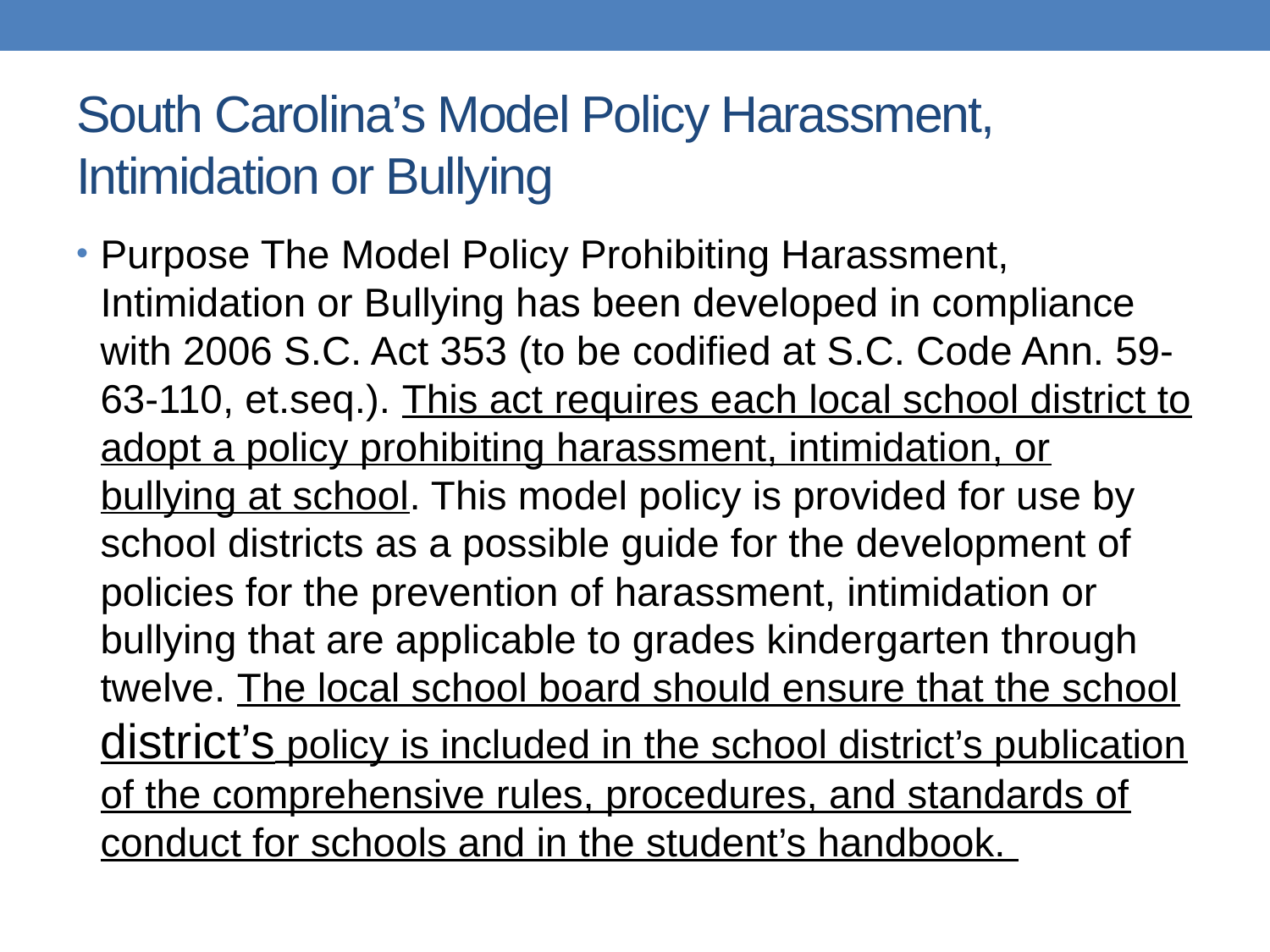

# South Carolina’s Model Policy Harassment, Intimidation or Bullying
Purpose The Model Policy Prohibiting Harassment, Intimidation or Bullying has been developed in compliance with 2006 S.C. Act 353 (to be codified at S.C. Code Ann. 59-63-110, et.seq.). This act requires each local school district to adopt a policy prohibiting harassment, intimidation, or bullying at school. This model policy is provided for use by school districts as a possible guide for the development of policies for the prevention of harassment, intimidation or bullying that are applicable to grades kindergarten through twelve. The local school board should ensure that the school district’s policy is included in the school district’s publication of the comprehensive rules, procedures, and standards of conduct for schools and in the student’s handbook.
16